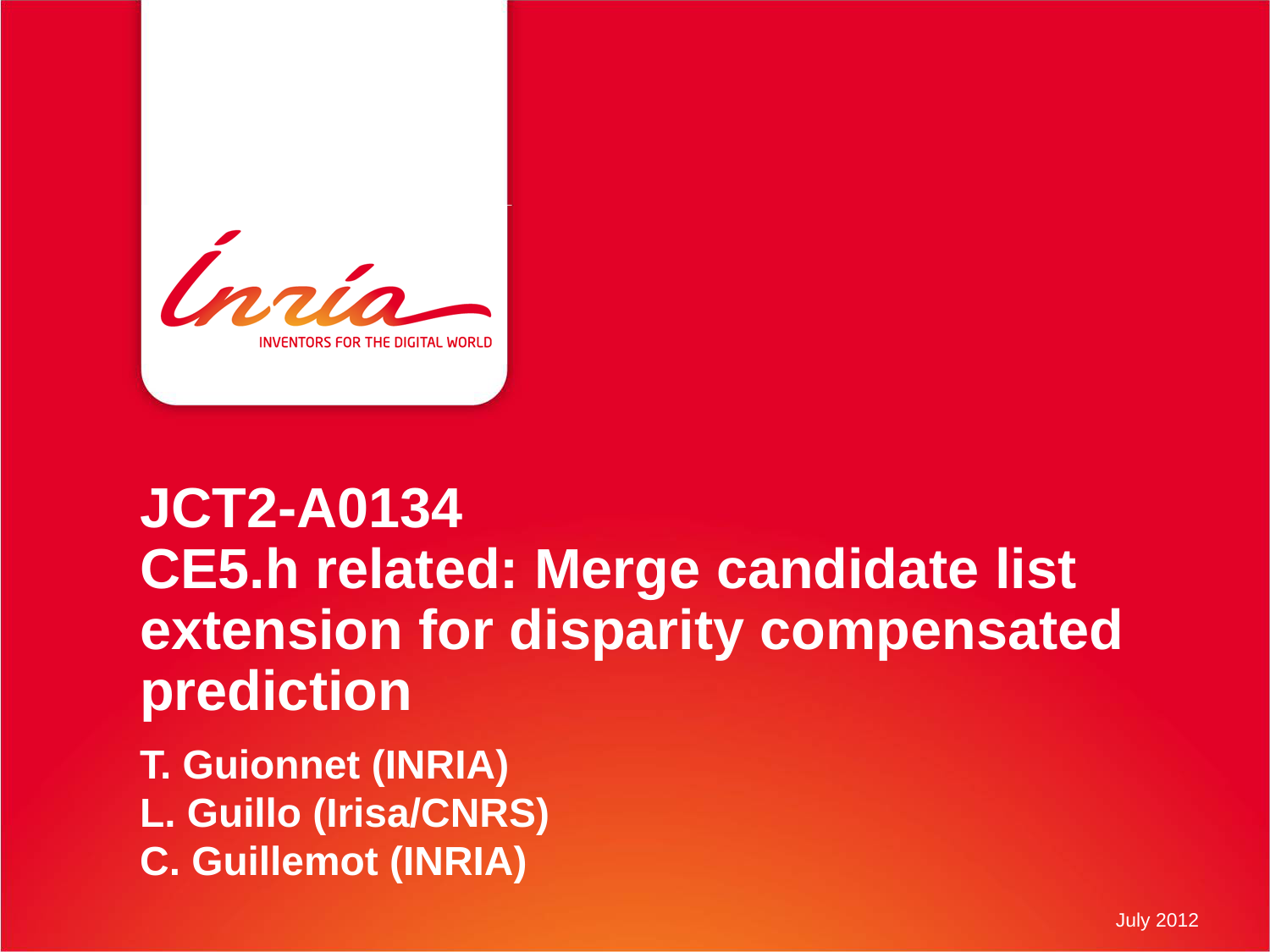

# JCT2-A0134 CE5.h related: Merge candidate list extension for disparity compensated prediction

T. Guionnet (INRIA)
L. Guillo (Irisa/CNRS)
C. Guillemot (INRIA)

July 2012